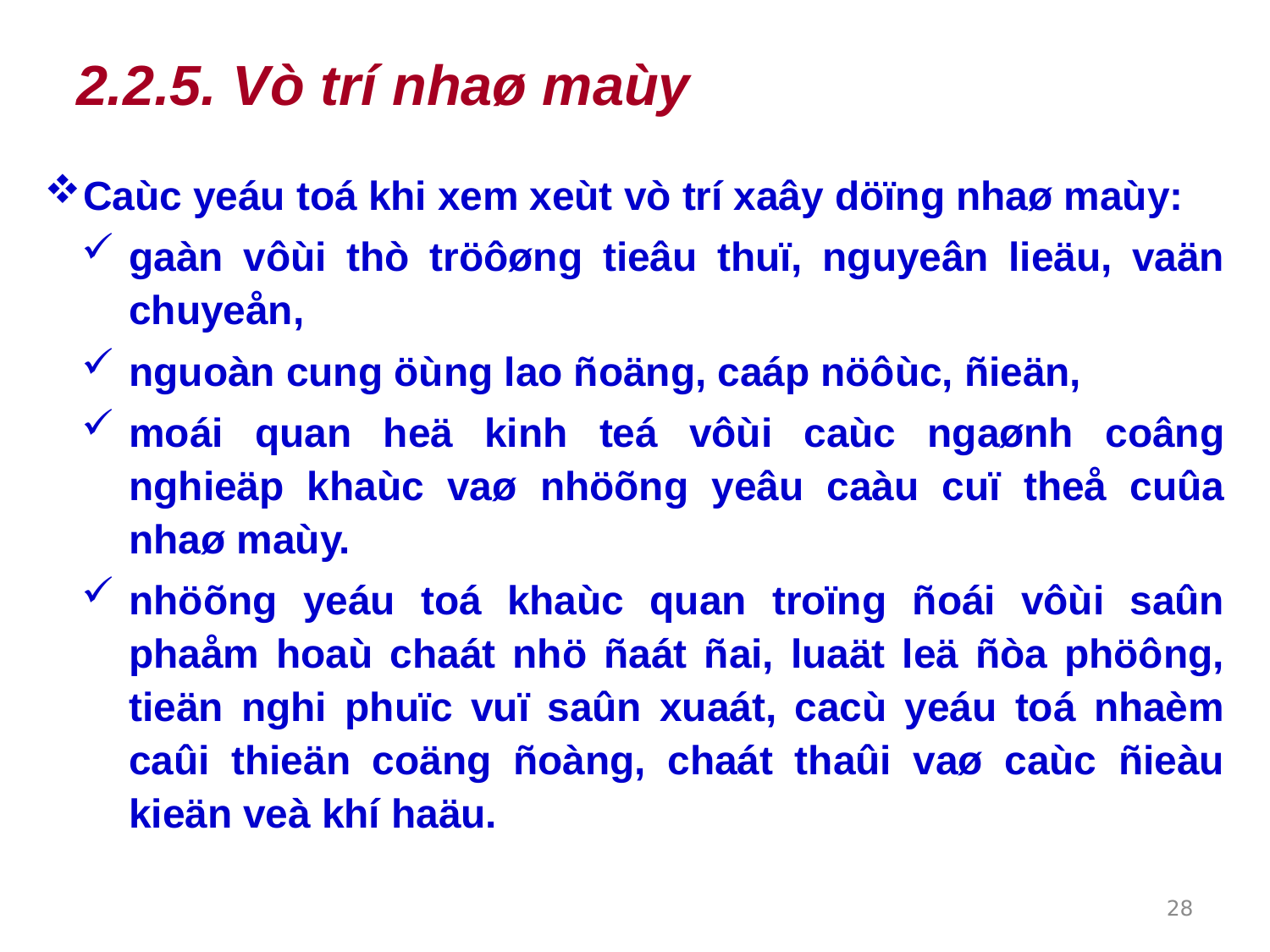

# 2.2.5. Vò trí nhaø maùy
Caùc yeáu toá khi xem xeùt vò trí xaây döïng nhaø maùy:
gaàn vôùi thò tröôøng tieâu thuï, nguyeân lieäu, vaän chuyeån,
nguoàn cung öùng lao ñoäng, caáp nöôùc, ñieän,
moái quan heä kinh teá vôùi caùc ngaønh coâng nghieäp khaùc vaø nhöõng yeâu caàu cuï theå cuûa nhaø maùy.
nhöõng yeáu toá khaùc quan troïng ñoái vôùi saûn phaåm hoaù chaát nhö ñaát ñai, luaät leä ñòa phöông, tieän nghi phuïc vuï saûn xuaát, cacù yeáu toá nhaèm caûi thieän coäng ñoàng, chaát thaûi vaø caùc ñieàu kieän veà khí haäu.
28